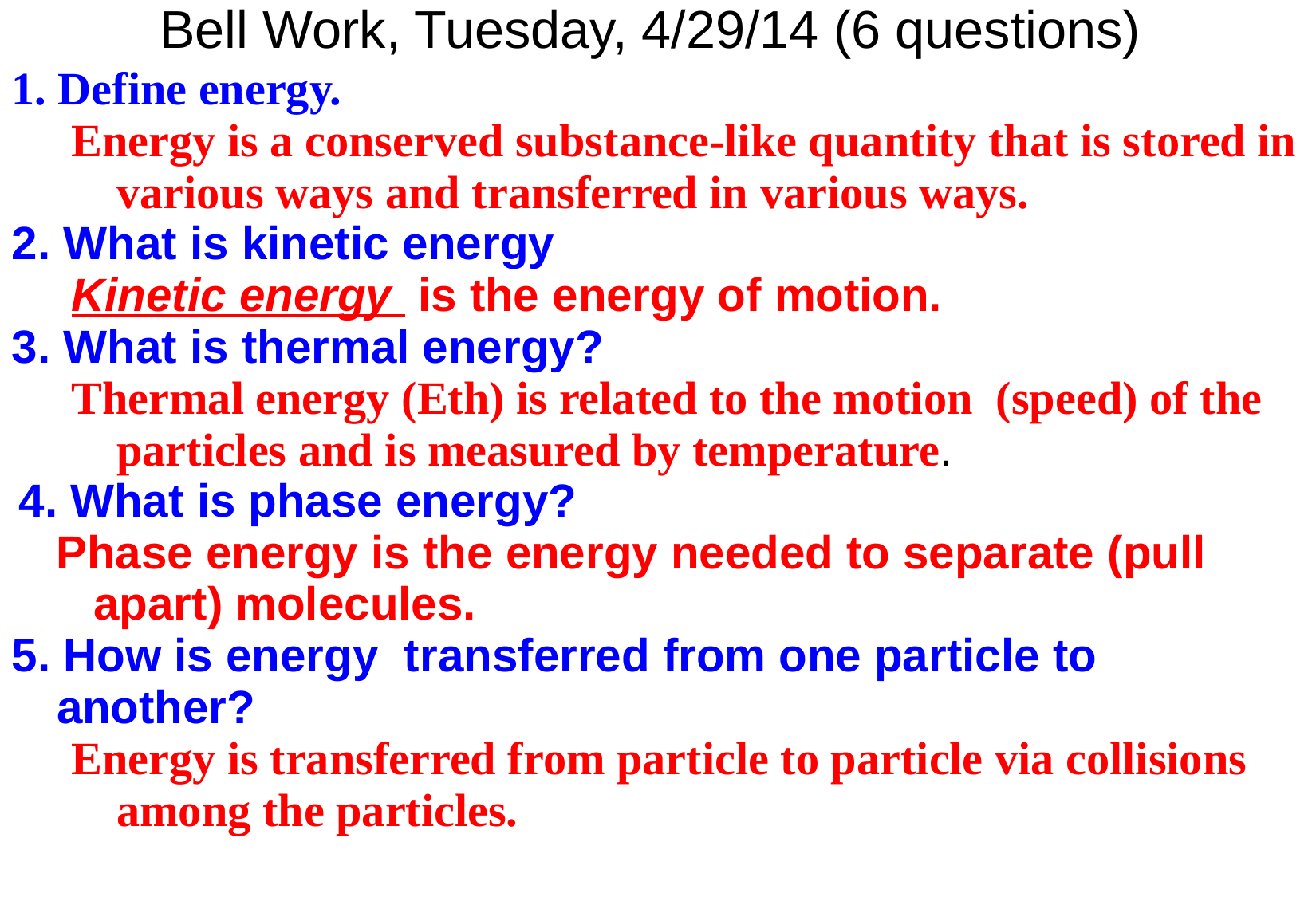

Bell Work, Tuesday, 4/29/14 (6 questions)
1. Define energy.
Energy is a conserved substance-like quantity that is stored in various ways and transferred in various ways.
2. What is kinetic energy
Kinetic energy  is the energy of motion.
3. What is thermal energy?
Thermal energy (Eth) is related to the motion  (speed) of the particles and is measured by temperature.
4. What is phase energy?
Phase energy is the energy needed to separate (pull apart) molecules.
5. How is energy  transferred from one particle to another?
Energy is transferred from particle to particle via collisions among the particles.

1. State the kinetic theory of matter
According to the kinetic theory of matter, matter is made of atoms and molecules.
These atoms and molecules act like tiny particles that are always in motion.
The higher the temperature of the substance is, the faster the particles move.